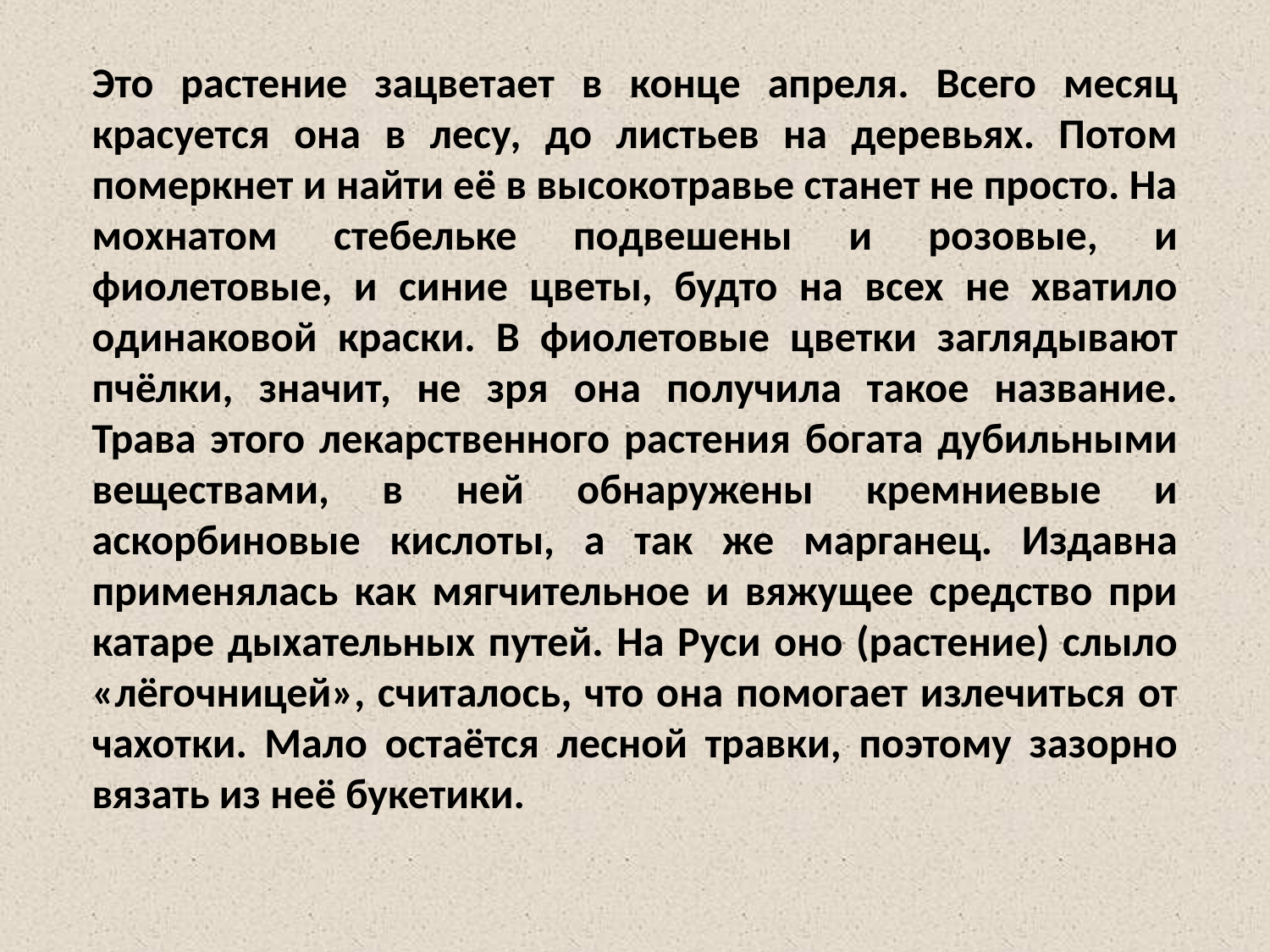

Это растение зацветает в конце апреля. Всего месяц красуется она в лесу, до листьев на деревьях. Потом померкнет и найти её в высокотравье станет не просто. На мохнатом стебельке подвешены и розовые, и фиолетовые, и синие цветы, будто на всех не хватило одинаковой краски. В фиолетовые цветки заглядывают пчёлки, значит, не зря она получила такое название. Трава этого лекарственного растения богата дубильными веществами, в ней обнаружены кремниевые и аскорбиновые кислоты, а так же марганец. Издавна применялась как мягчительное и вяжущее средство при катаре дыхательных путей. На Руси оно (растение) слыло «лёгочницей», считалось, что она помогает излечиться от чахотки. Мало остаётся лесной травки, поэтому зазорно вязать из неё букетики.